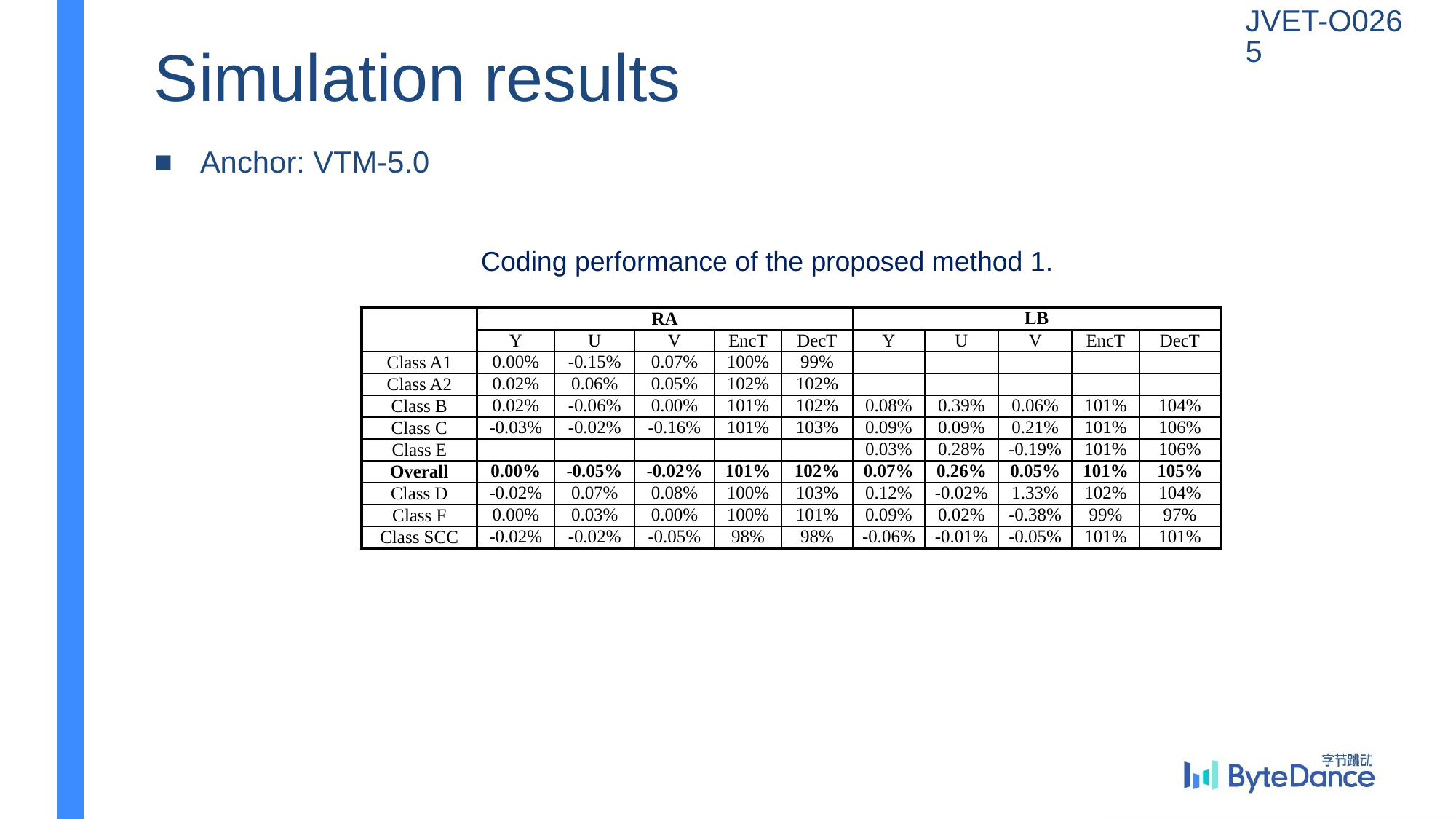

JVET-O0265
# Simulation results
Anchor: VTM-5.0

Coding performance of the proposed method 1.
|  | RA |  |  |  |  | LB |  |  |  |  |
| --- | --- | --- | --- | --- | --- | --- | --- | --- | --- | --- |
|  | Y | U | V | EncT | DecT | Y | U | V | EncT | DecT |
| Class A1 | 0.00% | -0.15% | 0.07% | 100% | 99% |  |  |  |  |  |
| Class A2 | 0.02% | 0.06% | 0.05% | 102% | 102% |  |  |  |  |  |
| Class B | 0.02% | -0.06% | 0.00% | 101% | 102% | 0.08% | 0.39% | 0.06% | 101% | 104% |
| Class C | -0.03% | -0.02% | -0.16% | 101% | 103% | 0.09% | 0.09% | 0.21% | 101% | 106% |
| Class E |  |  |  |  |  | 0.03% | 0.28% | -0.19% | 101% | 106% |
| Overall | 0.00% | -0.05% | -0.02% | 101% | 102% | 0.07% | 0.26% | 0.05% | 101% | 105% |
| Class D | -0.02% | 0.07% | 0.08% | 100% | 103% | 0.12% | -0.02% | 1.33% | 102% | 104% |
| Class F | 0.00% | 0.03% | 0.00% | 100% | 101% | 0.09% | 0.02% | -0.38% | 99% | 97% |
| Class SCC | -0.02% | -0.02% | -0.05% | 98% | 98% | -0.06% | -0.01% | -0.05% | 101% | 101% |